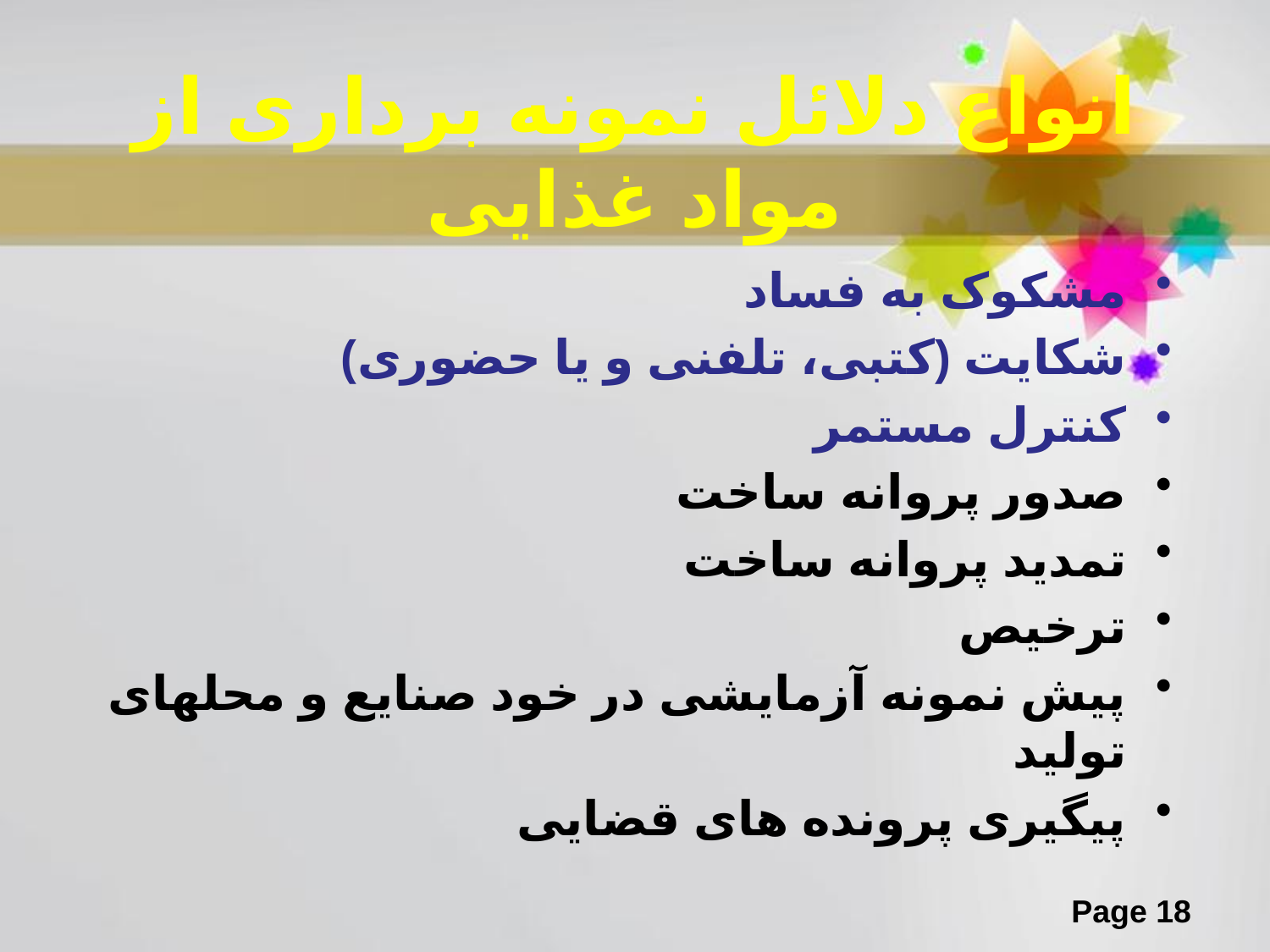

# انواع دلائل نمونه برداری از مواد غذایی
مشکوک به فساد
شکایت (کتبی، تلفنی و یا حضوری)
کنترل مستمر
صدور پروانه ساخت
تمدید پروانه ساخت
ترخیص
پیش نمونه آزمایشی در خود صنایع و محلهای تولید
پیگیری پرونده های قضایی